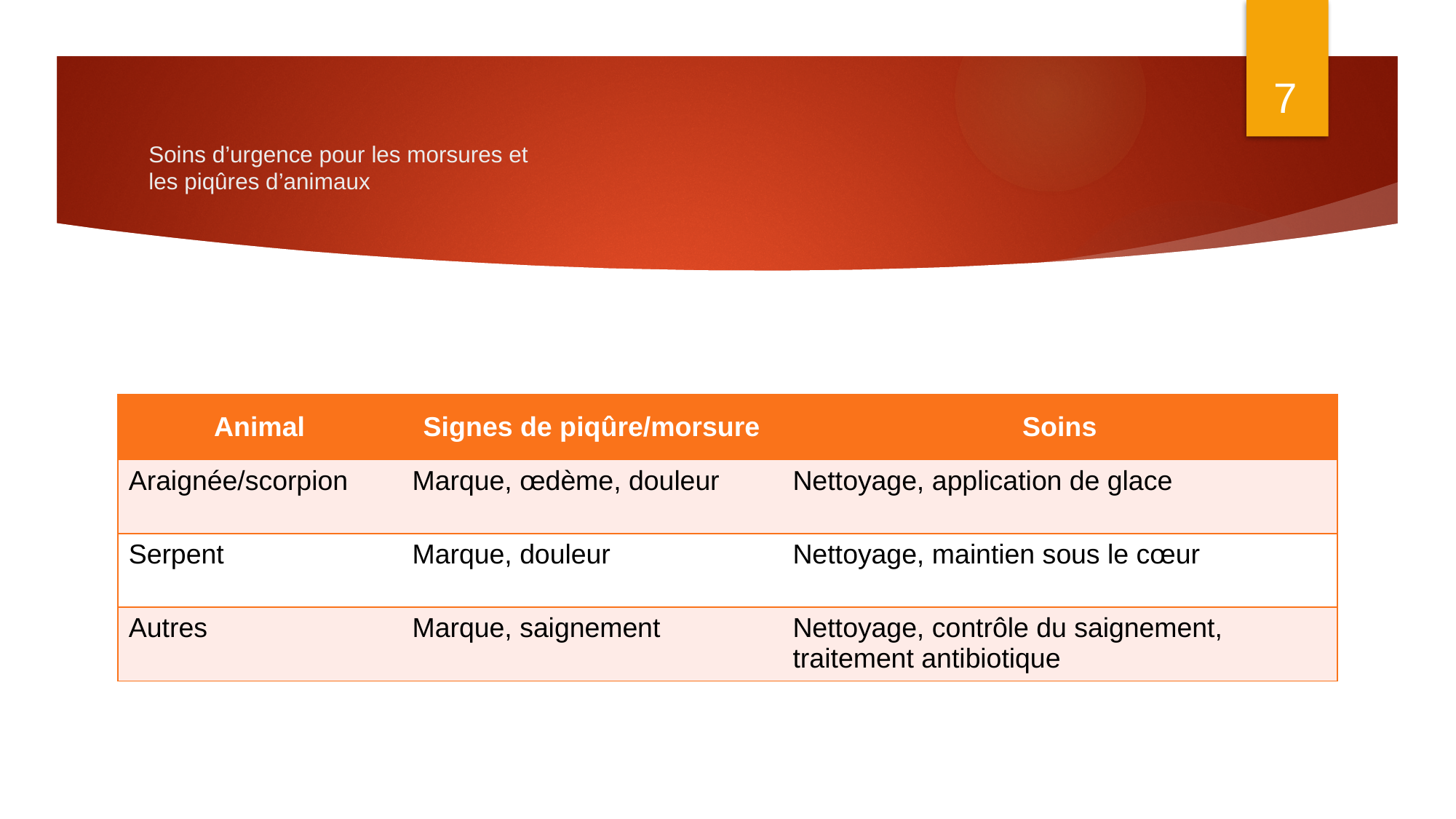

7
# Soins d’urgence pour les morsures et les piqûres d’animaux

| Animal | Signes de piqûre/morsure | Soins |
| --- | --- | --- |
| Araignée/scorpion | Marque, œdème, douleur | Nettoyage, application de glace |
| Serpent | Marque, douleur | Nettoyage, maintien sous le cœur |
| Autres | Marque, saignement | Nettoyage, contrôle du saignement, traitement antibiotique |